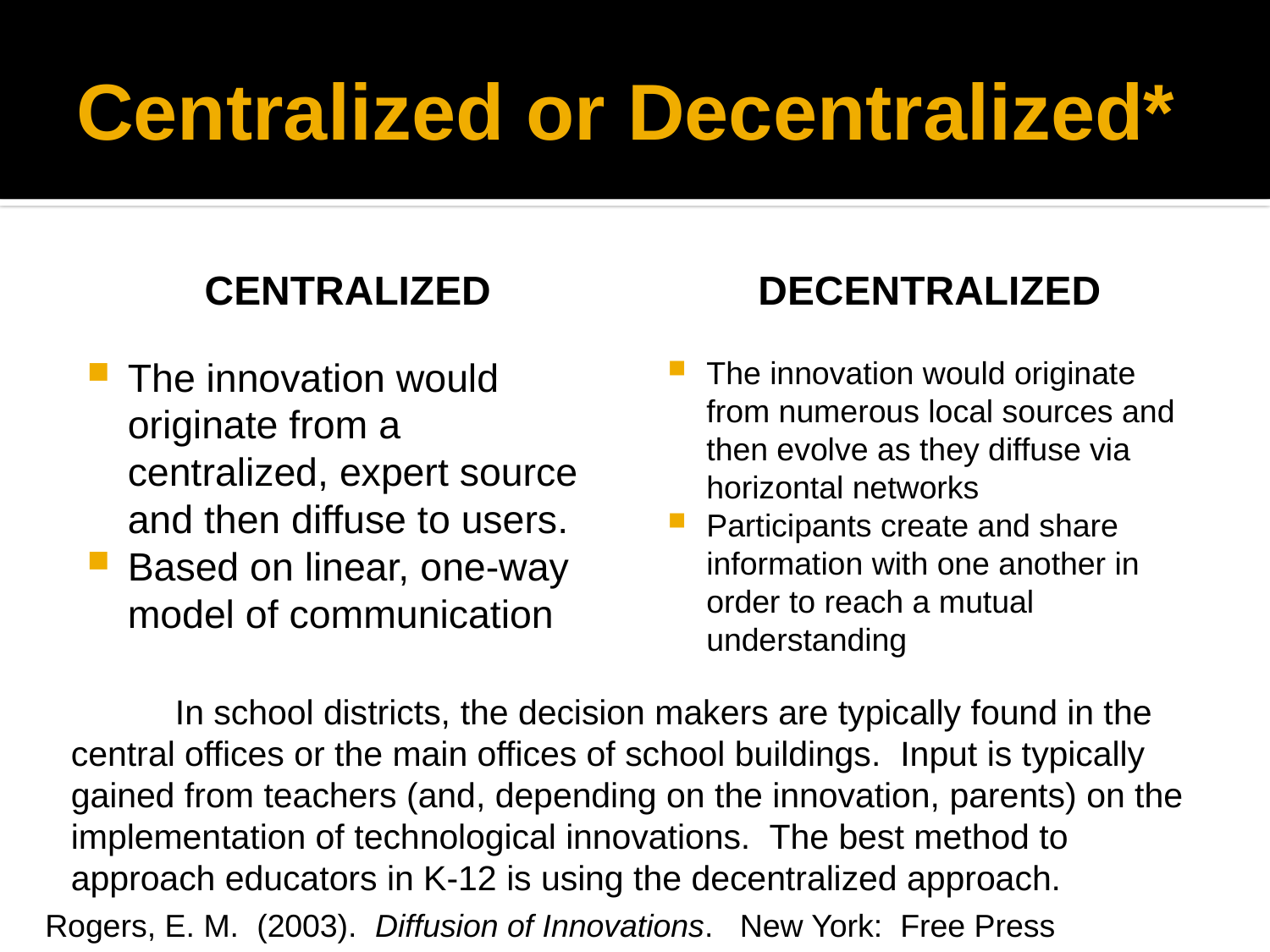

# Centralized or Decentralized*
Centralized
decentralized
The innovation would originate from a centralized, expert source and then diffuse to users.
Based on linear, one-way model of communication
The innovation would originate from numerous local sources and then evolve as they diffuse via horizontal networks
Participants create and share information with one another in order to reach a mutual understanding

	In school districts, the decision makers are typically found in the central offices or the main offices of school buildings.  Input is typically gained from teachers (and, depending on the innovation, parents) on the implementation of technological innovations.  The best method to approach educators in K-12 is using the decentralized approach.
Rogers, E. M.  (2003).  Diffusion of Innovations.   New York:  Free Press